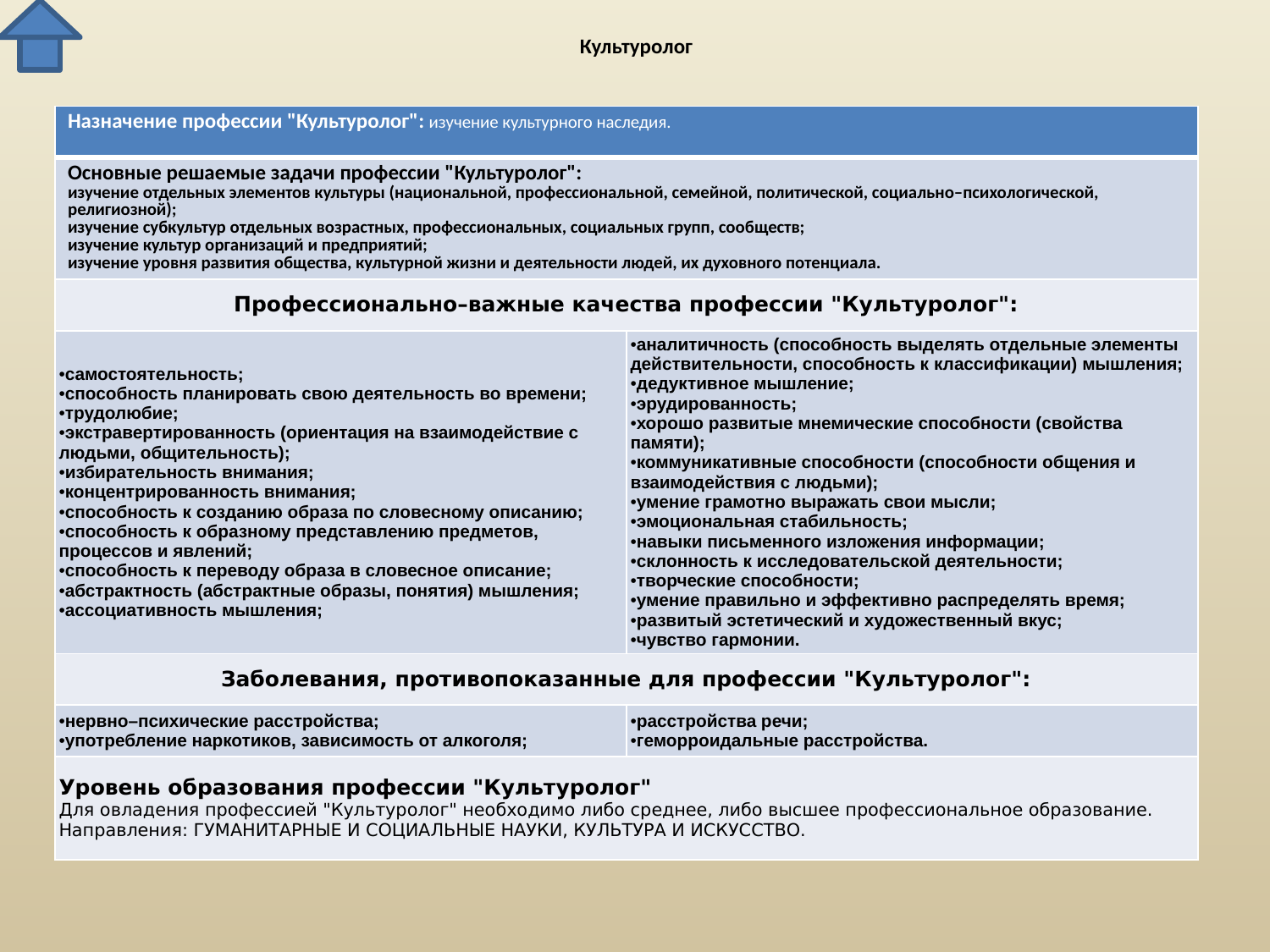

# Культуролог
| Назначение профессии "Культуролог": изучение культурного наследия. |  |
| --- | --- |
| Основные решаемые задачи профессии "Культуролог": изучение отдельных элементов культуры (национальной, профессиональной, семейной, политической, социально–психологической, религиозной); изучение субкультур отдельных возрастных, профессиональных, социальных групп, сообществ; изучение культур организаций и предприятий; изучение уровня развития общества, культурной жизни и деятельности людей, их духовного потенциала. |  |
| Профессионально–важные качества профессии "Культуролог": |  |
| самостоятельность; способность планировать свою деятельность во времени; трудолюбие; экстравертированность (ориентация на взаимодействие с людьми, общительность); избирательность внимания; концентрированность внимания; способность к созданию образа по словесному описанию; способность к образному представлению предметов, процессов и явлений; способность к переводу образа в словесное описание; абстрактность (абстрактные образы, понятия) мышления; ассоциативность мышления; | аналитичность (способность выделять отдельные элементы действительности, способность к классификации) мышления; дедуктивное мышление; эрудированность; хорошо развитые мнемические способности (свойства памяти); коммуникативные способности (способности общения и взаимодействия с людьми); умение грамотно выражать свои мысли; эмоциональная стабильность; навыки письменного изложения информации; склонность к исследовательской деятельности; творческие способности; умение правильно и эффективно распределять время; развитый эстетический и художественный вкус; чувство гармонии. |
| Заболевания, противопоказанные для профессии "Культуролог": |  |
| нервно–психические расстройства; употребление наркотиков, зависимость от алкоголя; | расстройства речи; геморроидальные расстройства. |
| Уровень образования профессии "Культуролог" Для овладения профессией "Культуролог" необходимо либо среднее, либо высшее профессиональное образование.  Направления: ГУМАНИТАРНЫЕ И СОЦИАЛЬНЫЕ НАУКИ, КУЛЬТУРА И ИСКУССТВО. |  |